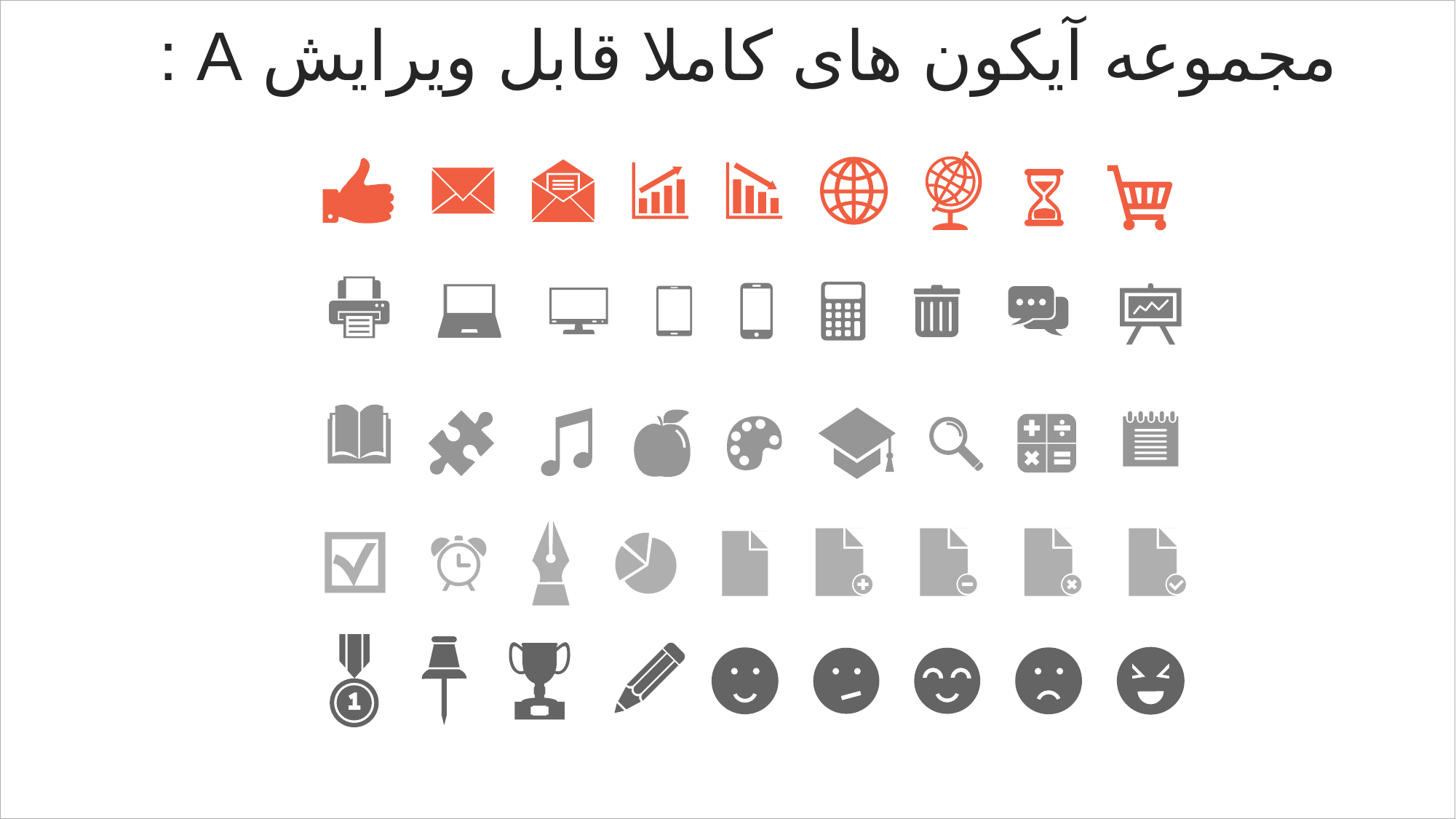

مجموعه آیکون های کاملا قابل ویرایش A :